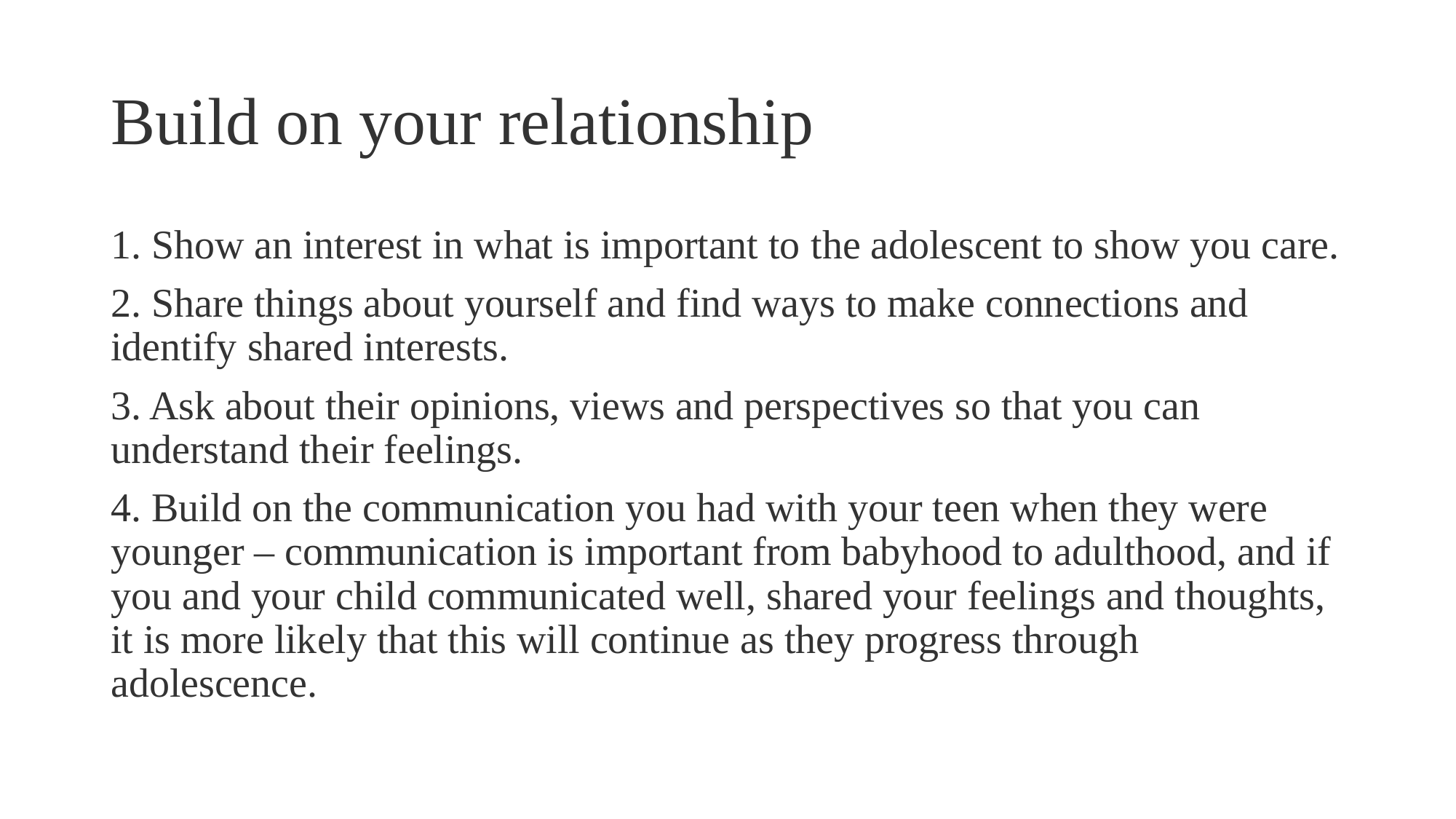

# Build on your relationship
1. Show an interest in what is important to the adolescent to show you care.
2. Share things about yourself and find ways to make connections and identify shared interests.
3. Ask about their opinions, views and perspectives so that you can understand their feelings.
4. Build on the communication you had with your teen when they were younger – communication is important from babyhood to adulthood, and if you and your child communicated well, shared your feelings and thoughts, it is more likely that this will continue as they progress through adolescence.